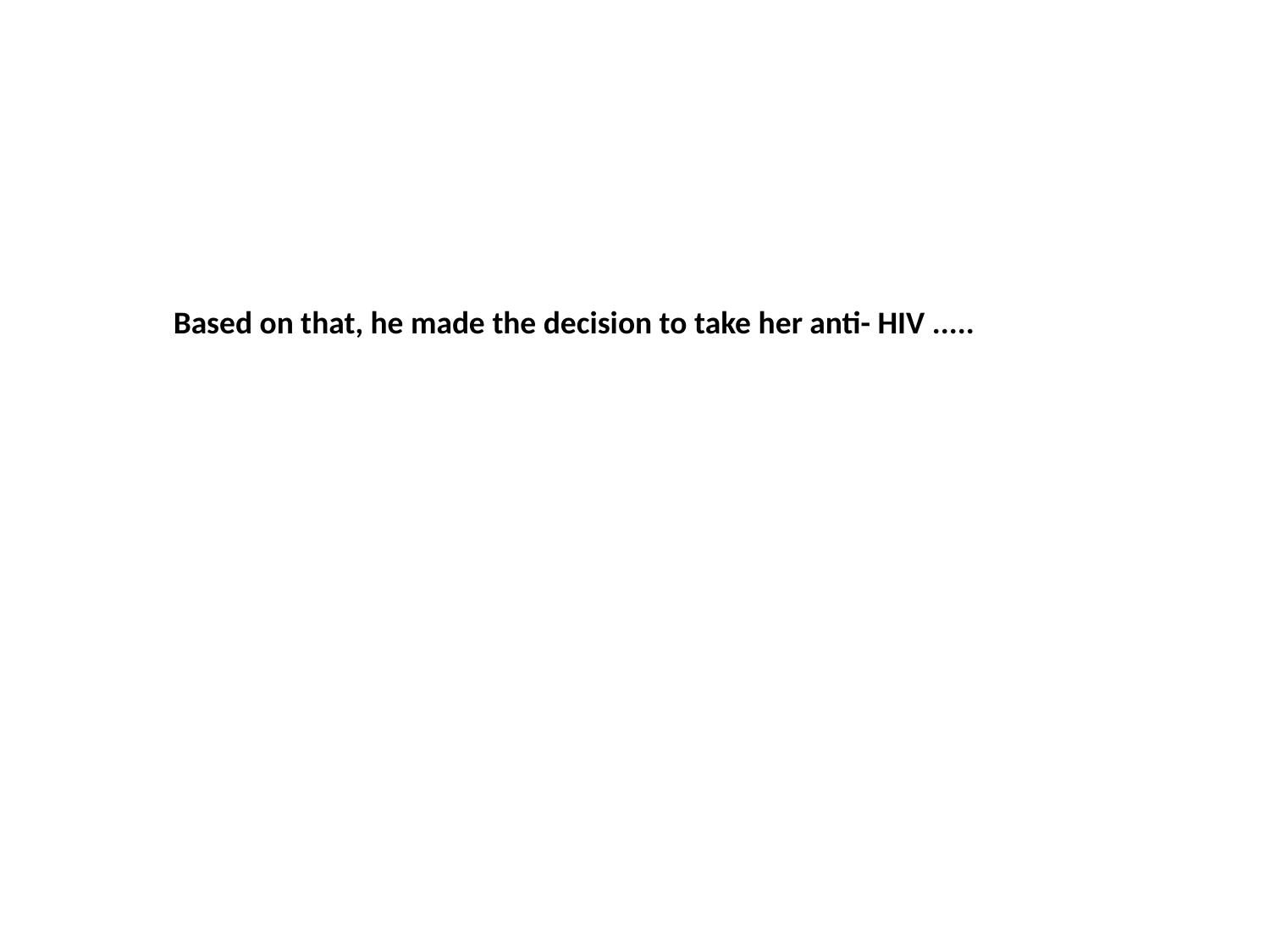

Based on that, he made the decision to take her anti- HIV .....